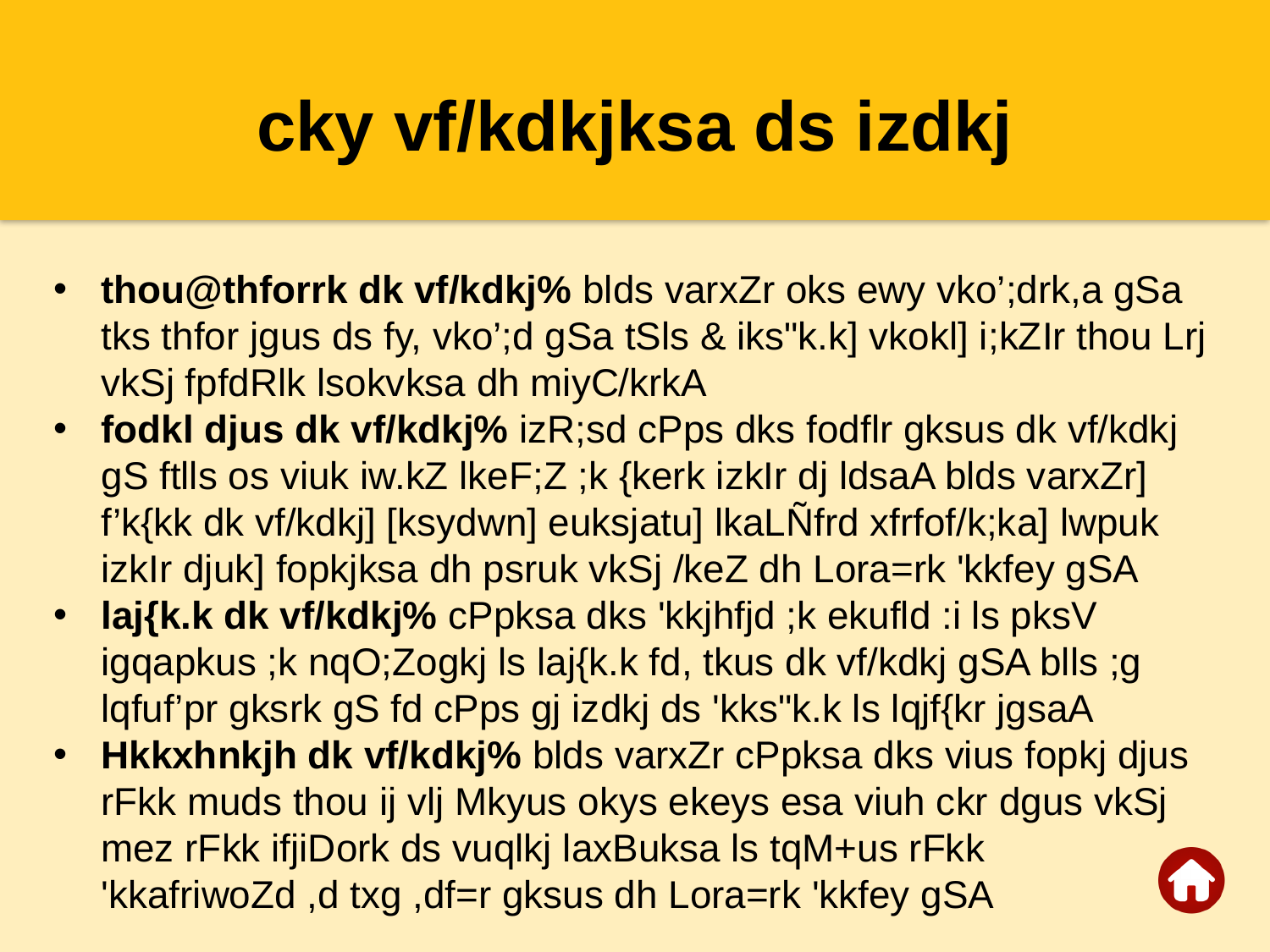

cky vf/kdkjksa ds izdkj
thou@thforrk dk vf/kdkj% blds varxZr oks ewy vko’;drk,a gSa tks thfor jgus ds fy, vko’;d gSa tSls & iks"k.k] vkokl] i;kZIr thou Lrj vkSj fpfdRlk lsokvksa dh miyC/krkA
fodkl djus dk vf/kdkj% izR;sd cPps dks fodflr gksus dk vf/kdkj gS ftlls os viuk iw.kZ lkeF;Z ;k {kerk izkIr dj ldsaA blds varxZr] f’k{kk dk vf/kdkj] [ksydwn] euksjatu] lkaLÑfrd xfrfof/k;ka] lwpuk izkIr djuk] fopkjksa dh psruk vkSj /keZ dh Lora=rk 'kkfey gSA
laj{k.k dk vf/kdkj% cPpksa dks 'kkjhfjd ;k ekufld :i ls pksV igqapkus ;k nqO;Zogkj ls laj{k.k fd, tkus dk vf/kdkj gSA blls ;g lqfuf’pr gksrk gS fd cPps gj izdkj ds 'kks"k.k ls lqjf{kr jgsaA
Hkkxhnkjh dk vf/kdkj% blds varxZr cPpksa dks vius fopkj djus rFkk muds thou ij vlj Mkyus okys ekeys esa viuh ckr dgus vkSj mez rFkk ifjiDork ds vuqlkj laxBuksa ls tqM+us rFkk 'kkafriwoZd ,d txg ,df=r gksus dh Lora=rk 'kkfey gSA